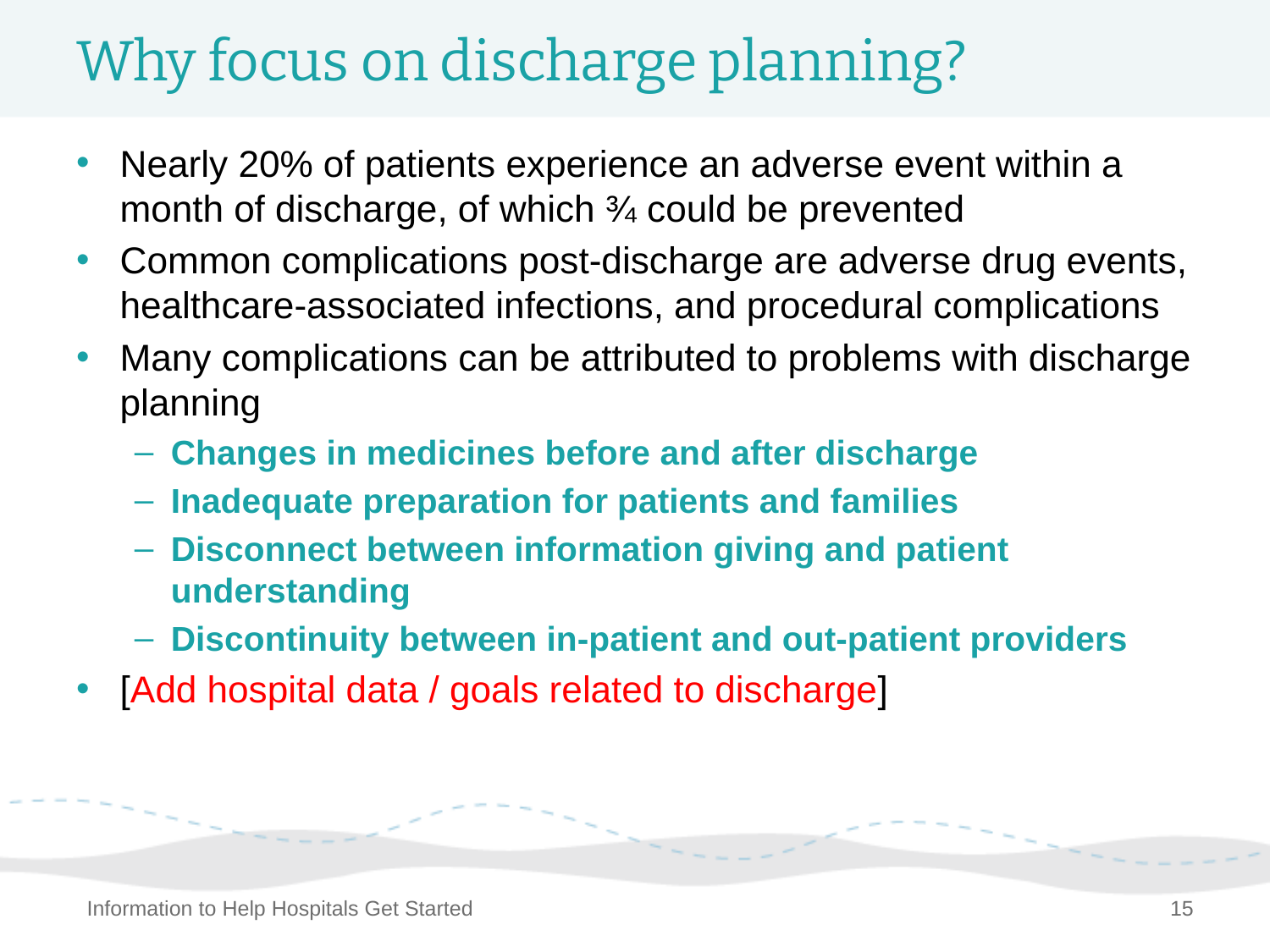

# Why focus on discharge planning?
Nearly 20% of patients experience an adverse event within a month of discharge, of which ¾ could be prevented
Common complications post-discharge are adverse drug events, healthcare-associated infections, and procedural complications
Many complications can be attributed to problems with discharge planning
Changes in medicines before and after discharge
Inadequate preparation for patients and families
Disconnect between information giving and patient understanding
Discontinuity between in-patient and out-patient providers
[Add hospital data / goals related to discharge]
Information to Help Hospitals Get Started
15